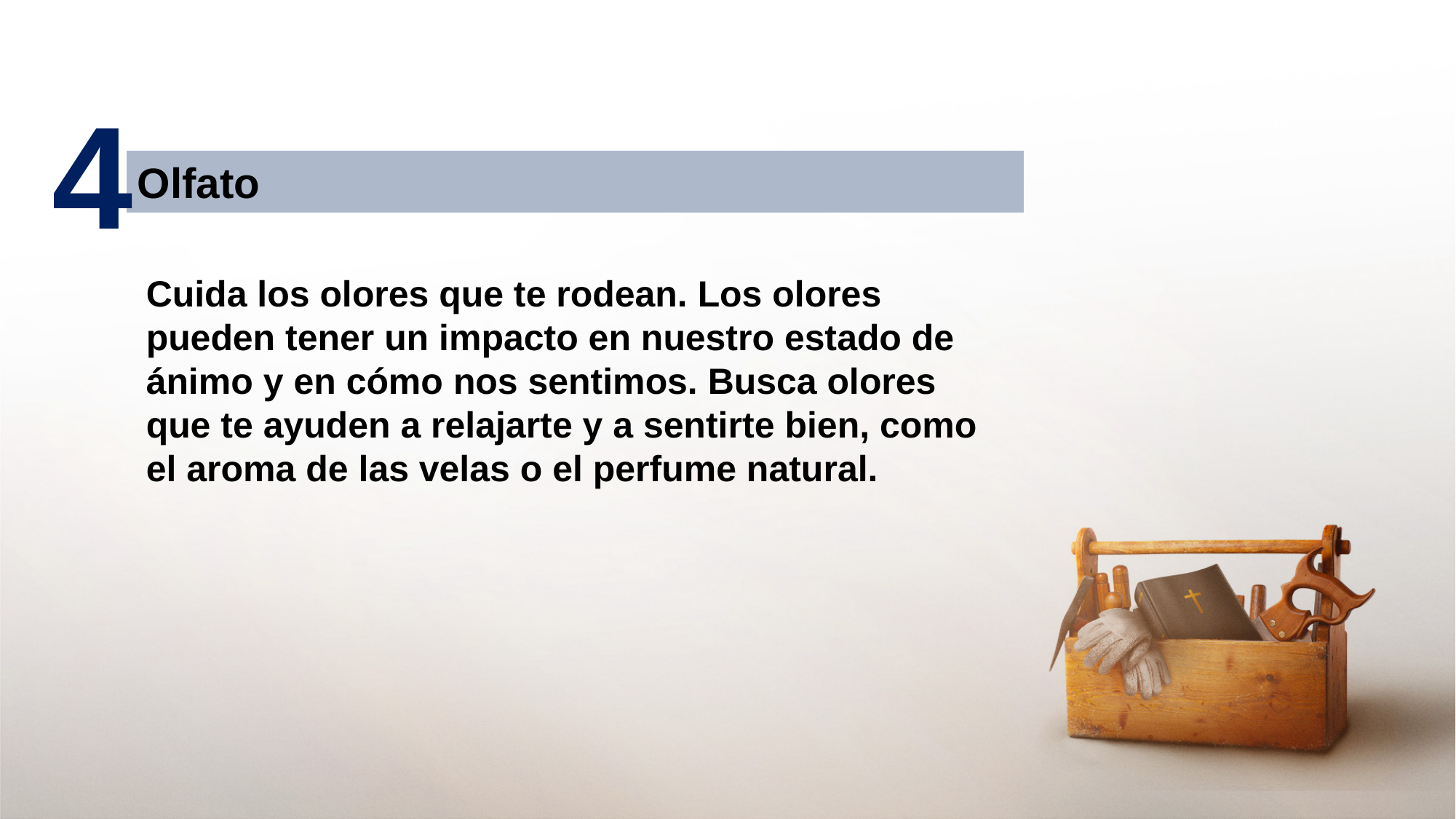

4
Olfato
Cuida los olores que te rodean. Los olores pueden tener un impacto en nuestro estado de ánimo y en cómo nos sentimos. Busca olores que te ayuden a relajarte y a sentirte bien, como el aroma de las velas o el perfume natural.